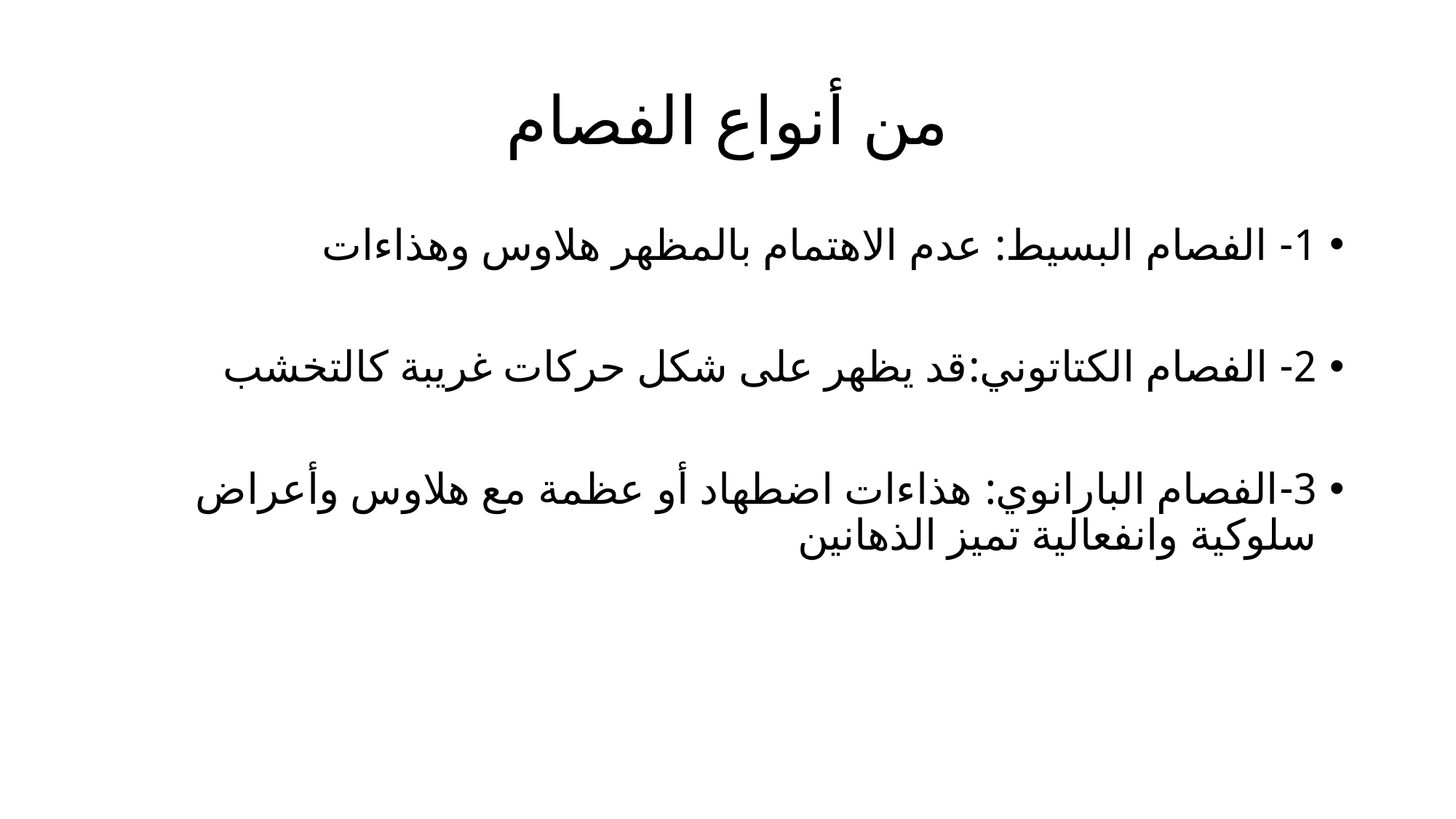

# من أنواع الفصام
1- الفصام البسيط: عدم الاهتمام بالمظهر هلاوس وهذاءات

2- الفصام الكتاتوني:قد يظهر على شكل حركات غريبة كالتخشب

3-الفصام البارانوي: هذاءات اضطهاد أو عظمة مع هلاوس وأعراض سلوكية وانفعالية تميز الذهانين